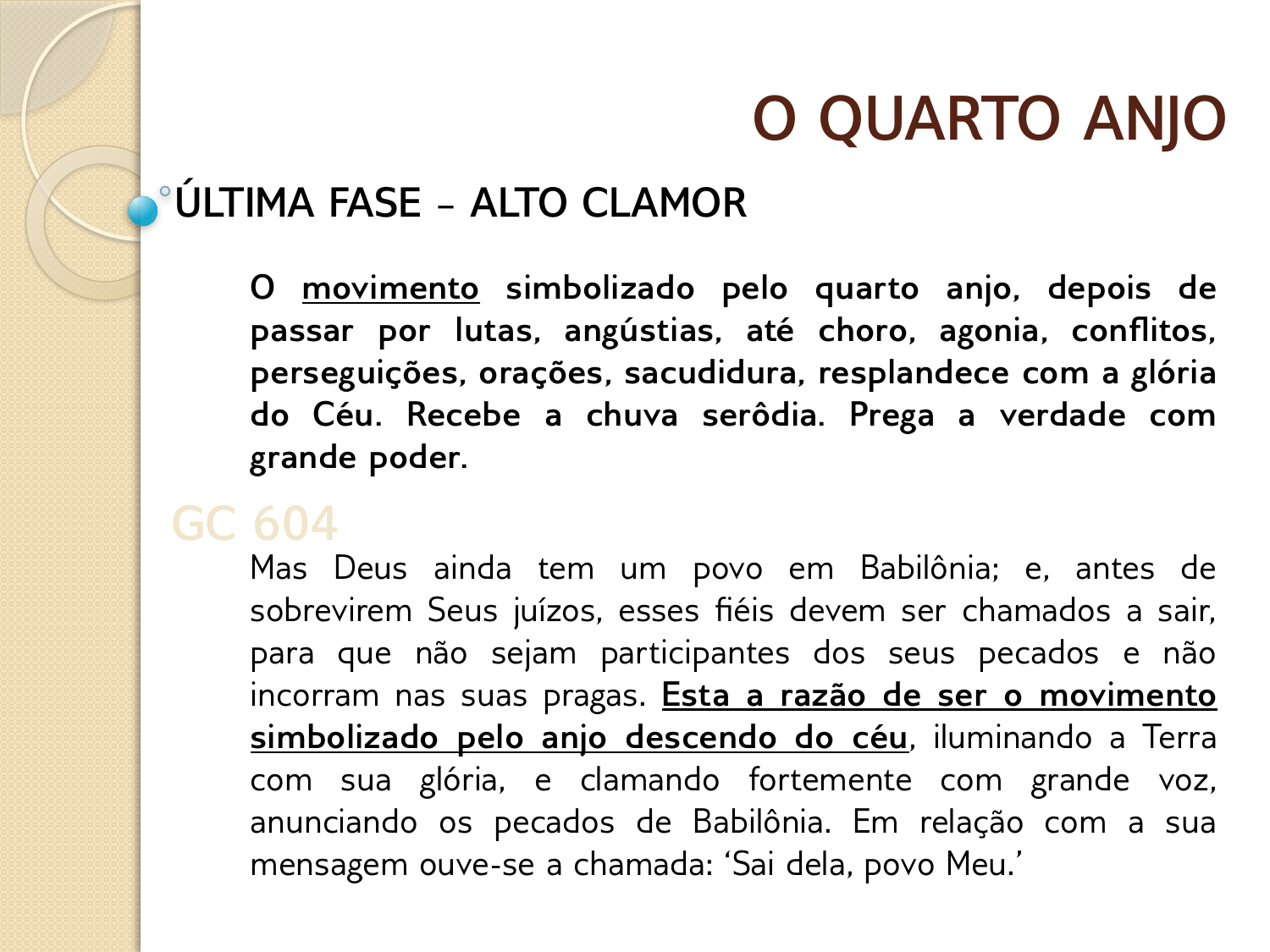

O QUARTO ANJO
ÚLTIMA FASE – ALTO CLAMOR
O movimento simbolizado pelo quarto anjo, depois de passar por lutas, angústias, até choro, agonia, conflitos, perseguições, orações, sacudidura, resplandece com a glória do Céu. Recebe a chuva serôdia. Prega a verdade com grande poder.
GC 604
Mas Deus ainda tem um povo em Babilônia; e, antes de sobrevirem Seus juízos, esses fiéis devem ser chamados a sair, para que não sejam participantes dos seus pecados e não incorram nas suas pragas. Esta a razão de ser o movimento simbolizado pelo anjo descendo do céu, iluminando a Terra com sua glória, e clamando fortemente com grande voz, anunciando os pecados de Babilônia. Em relação com a sua mensagem ouve-se a chamada: ‘Sai dela, povo Meu.’